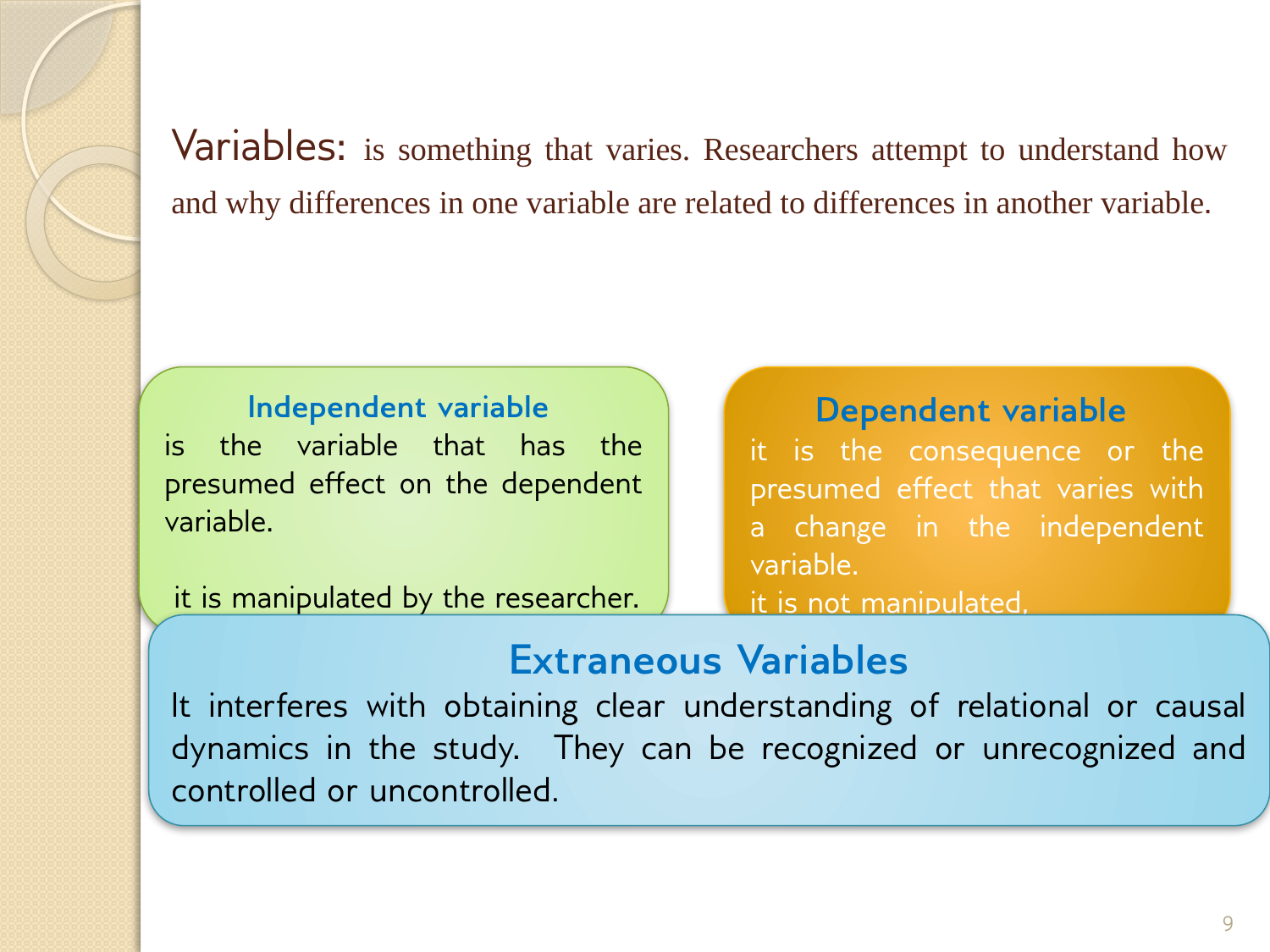

# Variables: is something that varies. Researchers attempt to understand how and why differences in one variable are related to differences in another variable.
Independent variable
is the variable that has the presumed effect on the dependent variable.

 it is manipulated by the researcher.
Dependent variable
it is the consequence or the presumed effect that varies with a change in the independent variable.
it is not manipulated,
Extraneous Variables
It interferes with obtaining clear understanding of relational or causal dynamics in the study.  They can be recognized or unrecognized and controlled or uncontrolled.
9